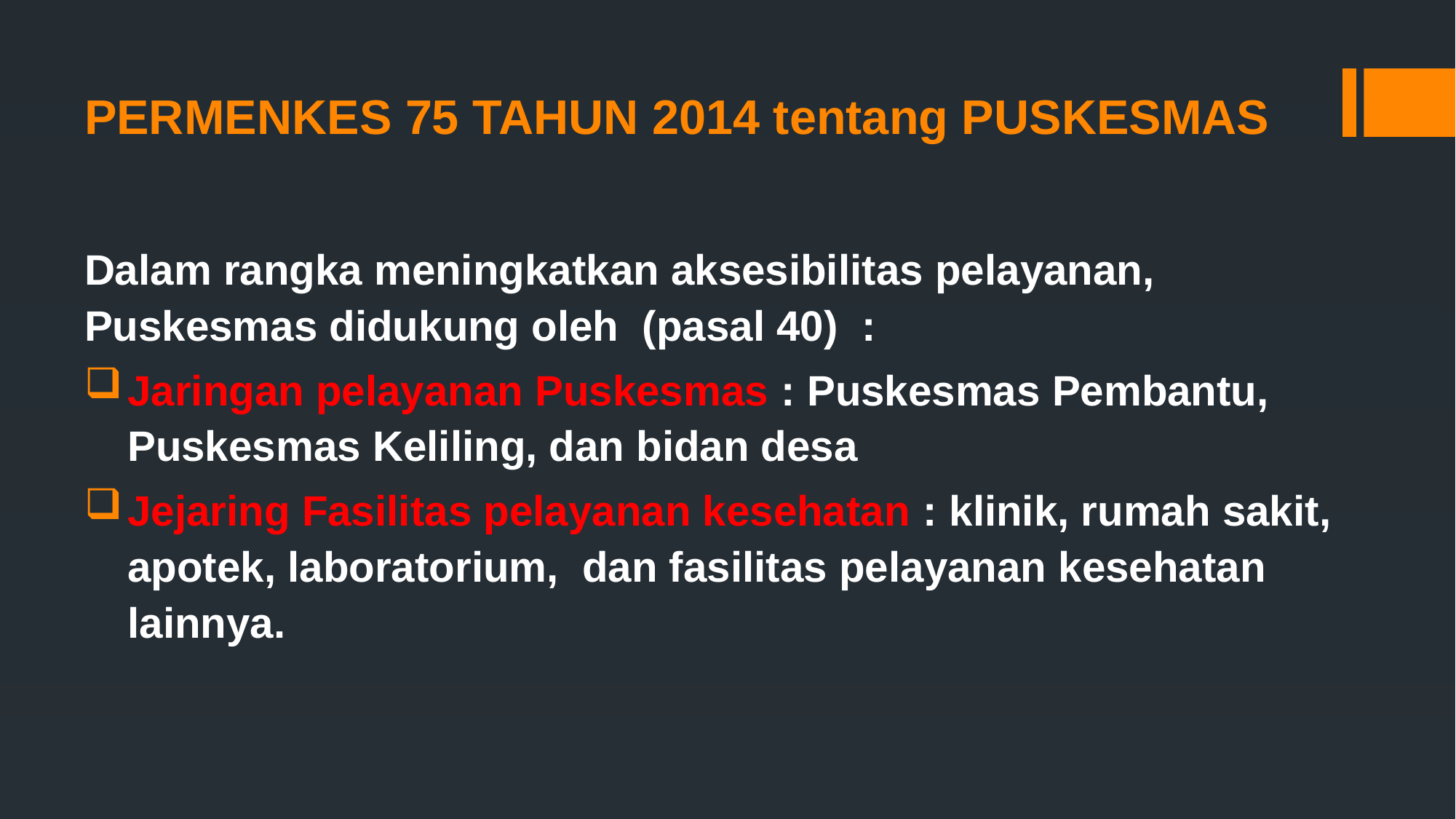

# PERMENKES 75 TAHUN 2014 tentang PUSKESMAS
Dalam rangka meningkatkan aksesibilitas pelayanan, Puskesmas didukung oleh  (pasal 40)  :
Jaringan pelayanan Puskesmas : Puskesmas Pembantu, Puskesmas Keliling, dan bidan desa
Jejaring Fasilitas pelayanan kesehatan : klinik, rumah sakit, apotek, laboratorium,  dan fasilitas pelayanan kesehatan lainnya.